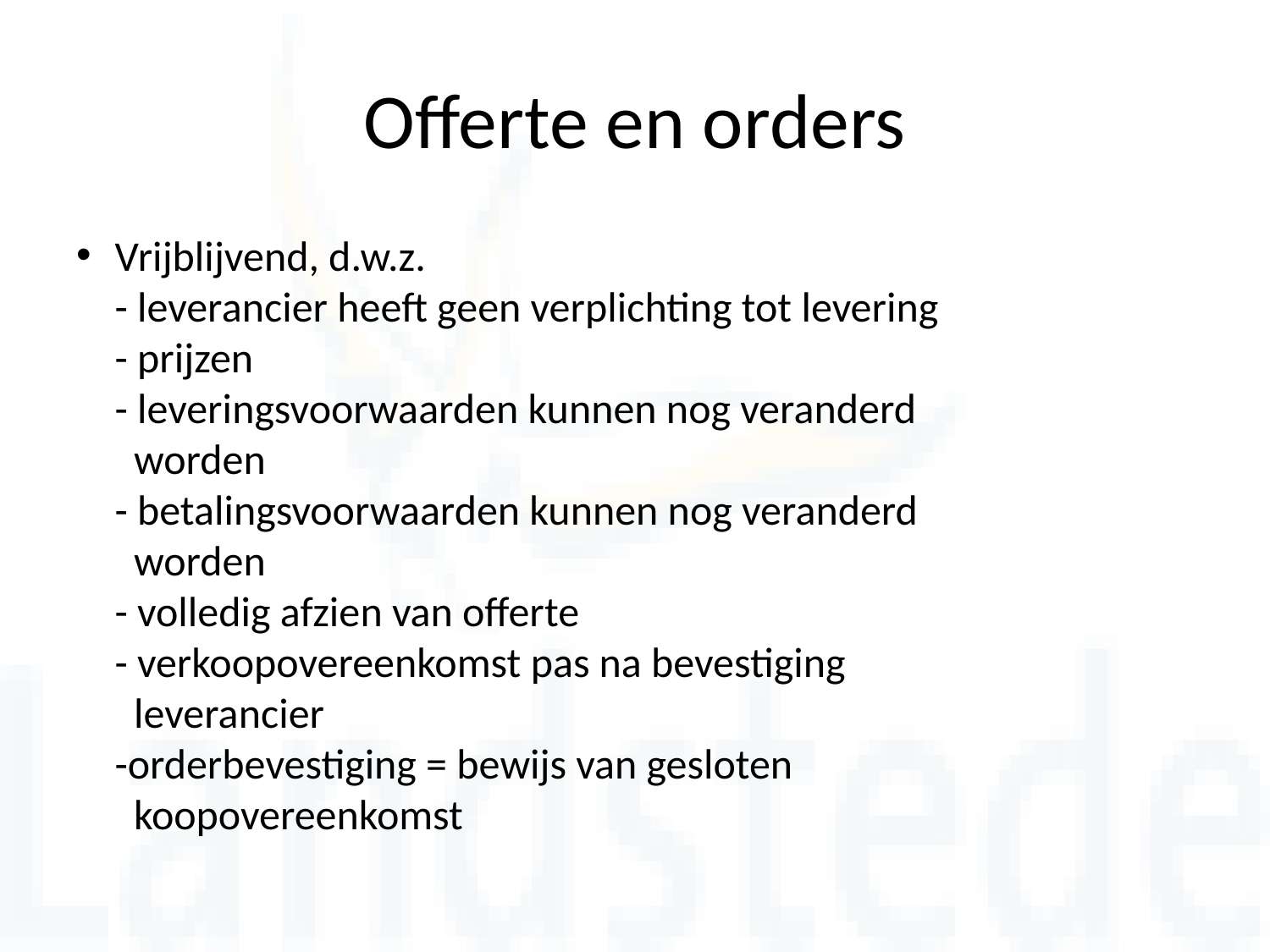

# Offerte en orders
Vrijblijvend, d.w.z.
- leverancier heeft geen verplichting tot levering
- prijzen
- leveringsvoorwaarden kunnen nog veranderd
  worden
- betalingsvoorwaarden kunnen nog veranderd
  worden
- volledig afzien van offerte
- verkoopovereenkomst pas na bevestiging
  leverancier
-orderbevestiging = bewijs van gesloten
  koopovereenkomst